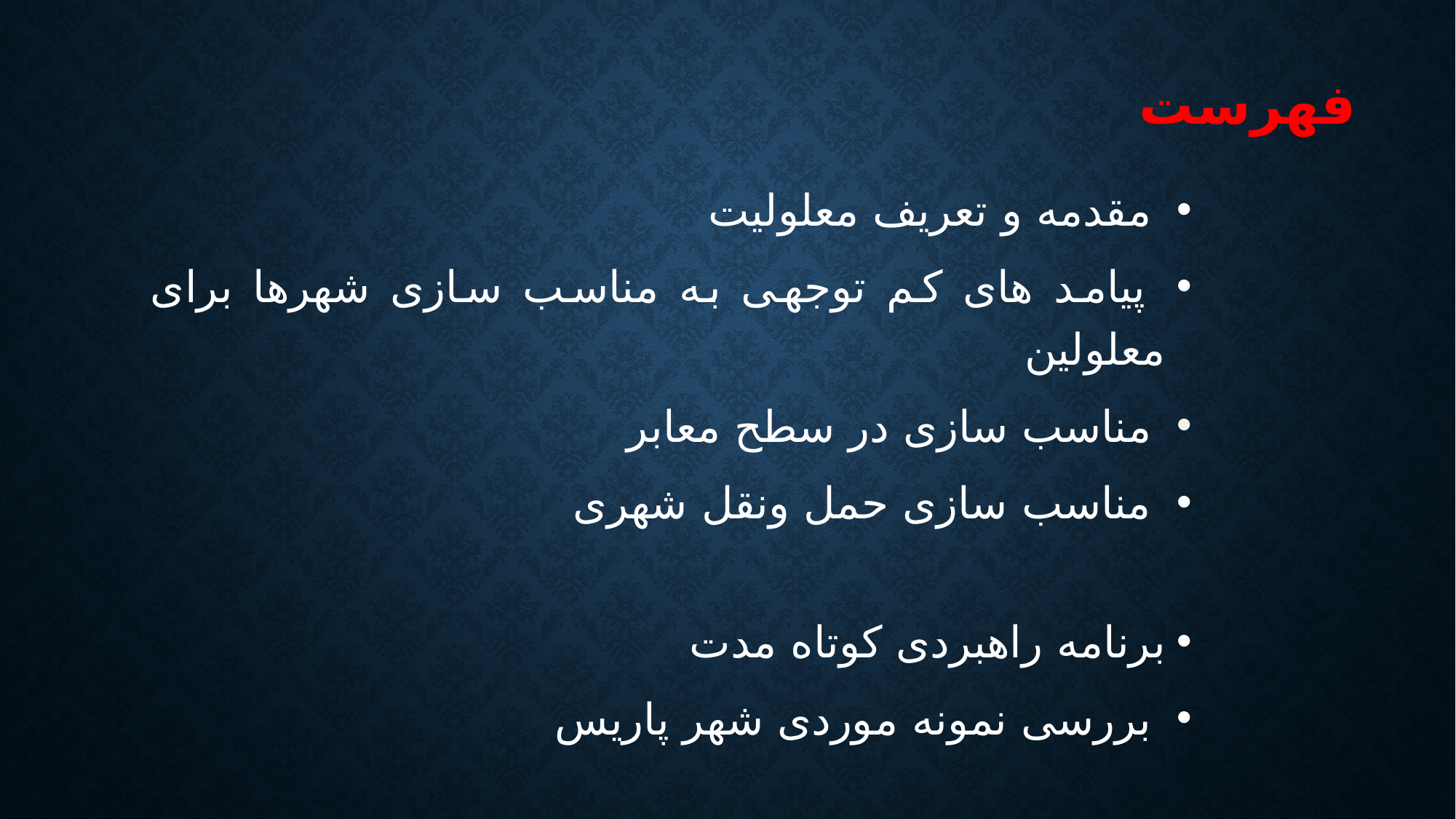

فهرست
 مقدمه و تعریف معلولیت
 پیامد های کم توجهی به مناسب سازی شهرها برای معلولین
 مناسب سازی در سطح معابر
 مناسب سازی حمل ونقل شهری
برنامه راهبردی کوتاه مدت
 بررسی نمونه موردی شهر پاریس